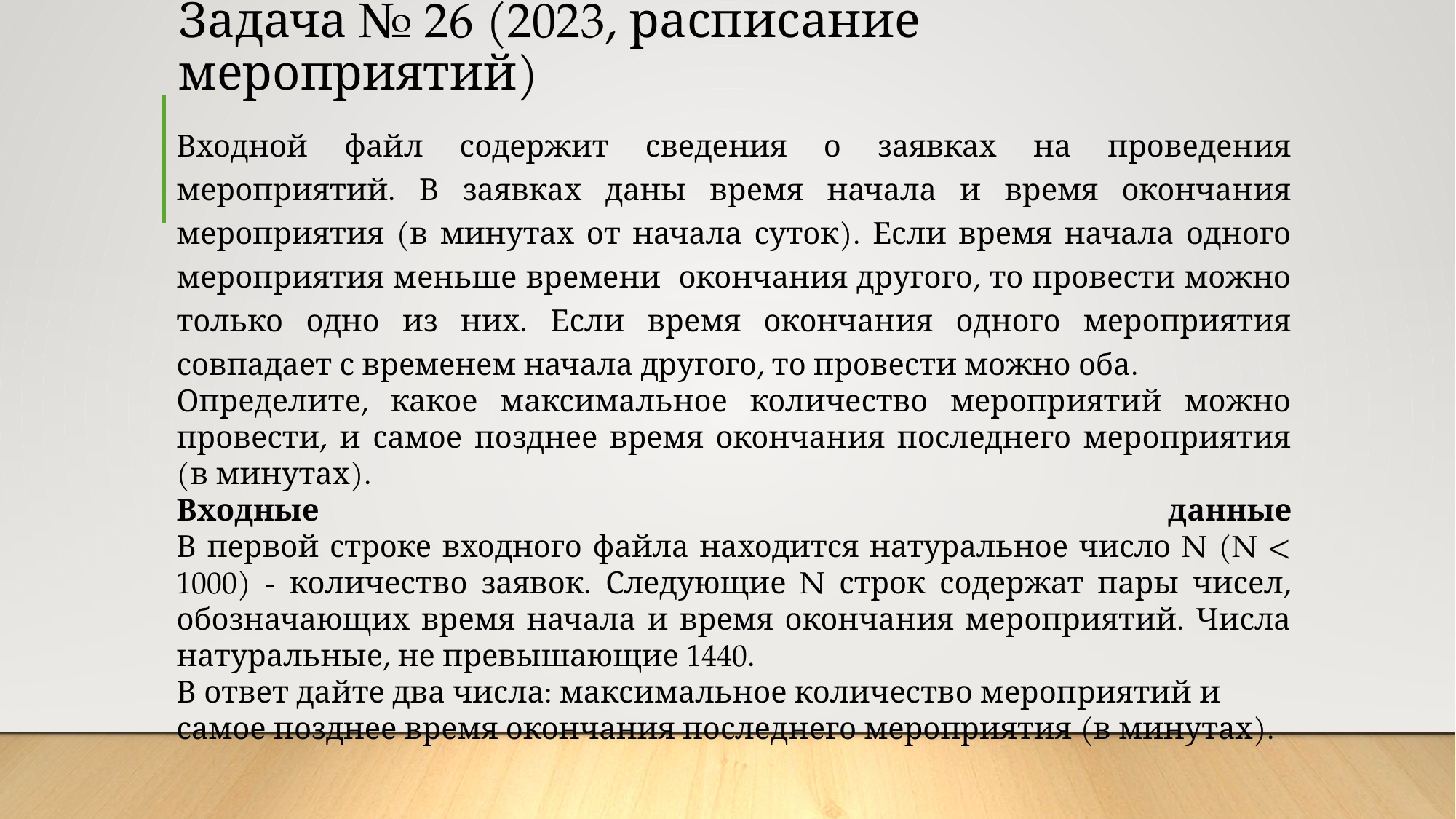

# Задача № 26 (2023, расписание мероприятий)
Входной файл содержит сведения о заявках на проведения мероприятий. В заявках даны время начала и время окончания мероприятия (в минутах от начала суток). Если время начала одного мероприятия меньше времени  окончания другого, то провести можно только одно из них. Если время окончания одного мероприятия совпадает с временем начала другого, то провести можно оба.
Определите, какое максимальное количество мероприятий можно провести, и самое позднее время окончания последнего мероприятия (в минутах).
Входные данные
В первой строке входного файла находится натуральное число N (N < 1000) - количество заявок. Следующие N строк содержат пары чисел, обозначающих время начала и время окончания мероприятий. Числа натуральные, не превышающие 1440.
В ответ дайте два числа: максимальное количество мероприятий и самое позднее время окончания последнего мероприятия (в минутах).